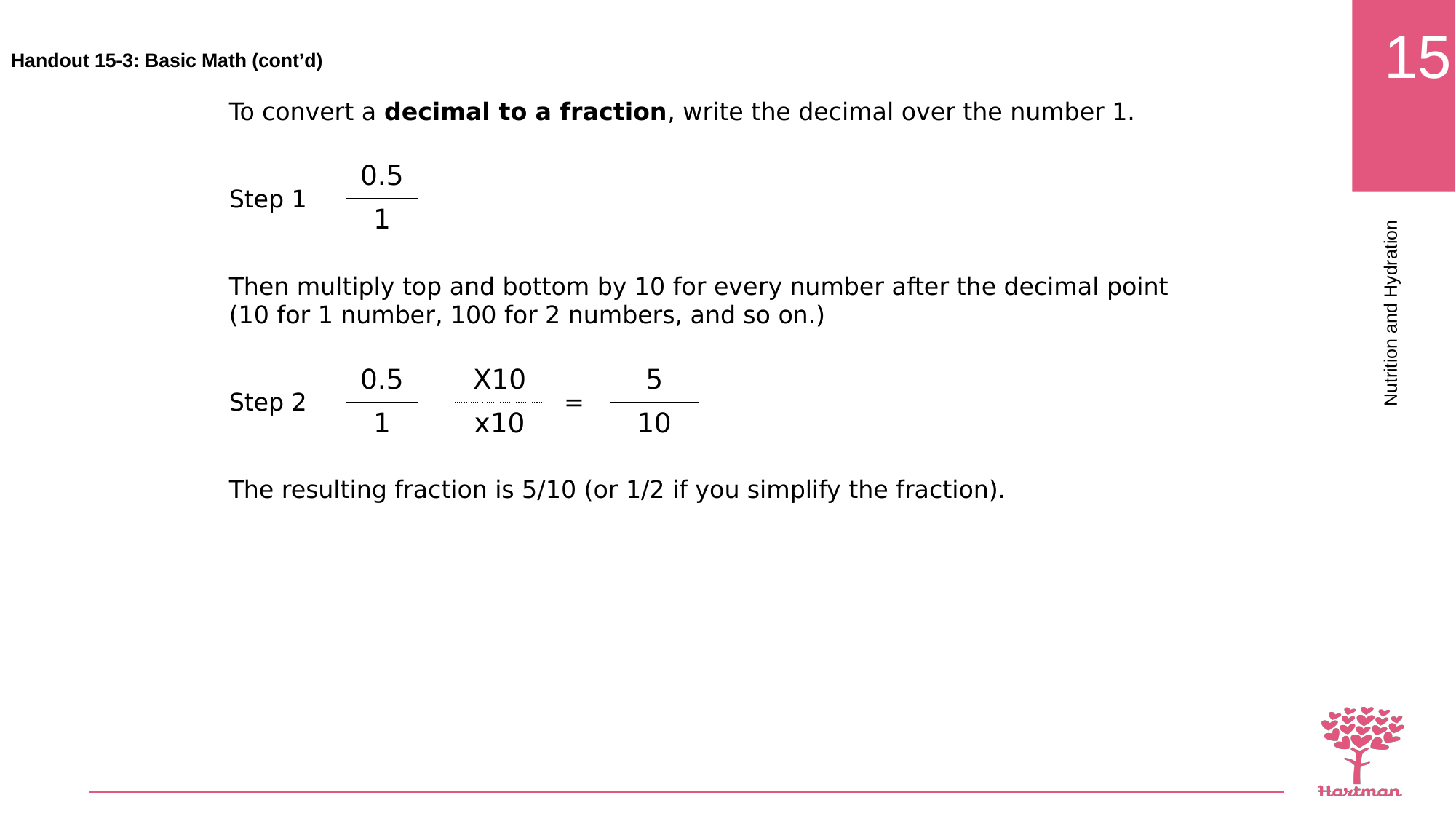

Handout 15-3: Basic Math (cont’d)
To convert a decimal to a fraction, write the decimal over the number 1.

Step 1

Then multiply top and bottom by 10 for every number after the decimal point (10 for 1 number, 100 for 2 numbers, and so on.)

Step 2	 		 =

The resulting fraction is 5/10 (or 1/2 if you simplify the fraction).

| 0.5 |
| --- |
| 1 |
| 0.5 |
| --- |
| 1 |
| X10 |
| --- |
| x10 |
| 5 |
| --- |
| 10 |